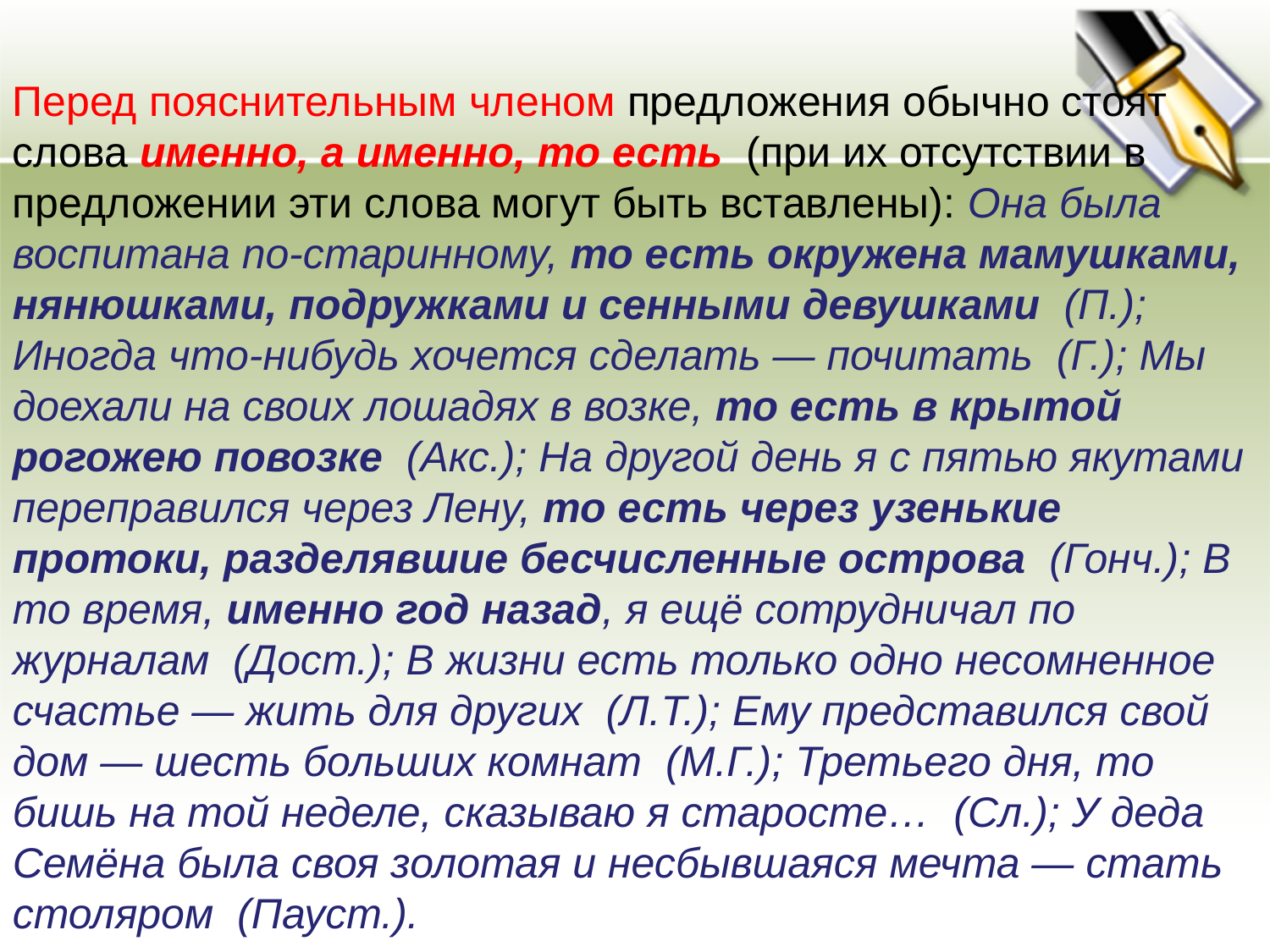

Перед пояснительным членом предложения обычно стоят слова именно, а именно, то есть  (при их отсутствии в предложении эти слова могут быть вставлены): Она была воспитана no‑старинному, то есть окружена мамушками, нянюшками, подружками и сенными девушками  (П.); Иногда что‑нибудь хочется сделать — почитать  (Г.); Мы доехали на своих лошадях в возке, то есть в крытой рогожею повозке  (Акс.); На другой день я с пятью якутами переправился через Лену, то есть через узенькие протоки, разделявшие бесчисленные острова  (Гонч.); В то время, именно год назад, я ещё сотрудничал по журналам  (Дост.); В жизни есть только одно несомненное счастье — жить для других  (Л.Т.); Ему представился свой дом — шесть больших комнат  (М.Г.); Третьего дня, то бишь на той неделе, сказываю я старосте…  (Сл.); У деда Семёна была своя золотая и несбывшаяся мечта — стать столяром  (Пауст.).